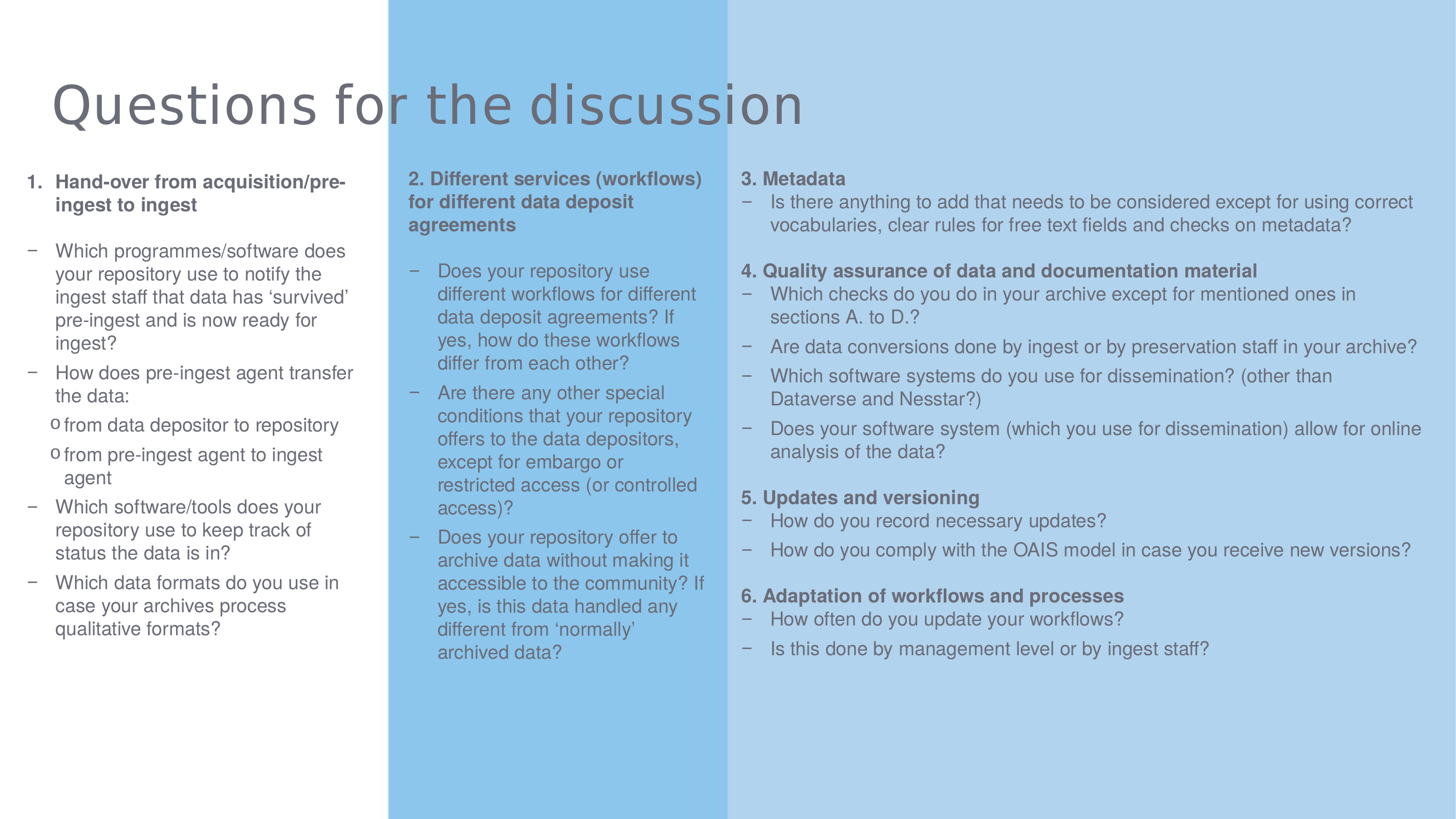

Questions for the discussion
2. Different services (workflows) for different data deposit agreements

Does your repository use different workflows for different data deposit agreements? If yes, how do these workflows differ from each other?
Are there any other special conditions that your repository offers to the data depositors, except for embargo or restricted access (or controlled access)?
Does your repository offer to archive data without making it accessible to the community? If yes, is this data handled any different from ‘normally’ archived data?

3. Metadata
Is there anything to add that needs to be considered except for using correct vocabularies, clear rules for free text fields and checks on metadata?

4. Quality assurance of data and documentation material
Which checks do you do in your archive except for mentioned ones in sections A. to D.?
Are data conversions done by ingest or by preservation staff in your archive?
Which software systems do you use for dissemination? (other than Dataverse and Nesstar?)
Does your software system (which you use for dissemination) allow for online analysis of the data?

5. Updates and versioning
How do you record necessary updates?
How do you comply with the OAIS model in case you receive new versions?

6. Adaptation of workflows and processes
How often do you update your workflows?
Is this done by management level or by ingest staff?

Hand-over from acquisition/pre-ingest to ingest

Which programmes/software does your repository use to notify the ingest staff that data has ‘survived’ pre-ingest and is now ready for ingest?
How does pre-ingest agent transfer the data:
from data depositor to repository
from pre-ingest agent to ingest agent
Which software/tools does your repository use to keep track of status the data is in?
Which data formats do you use in case your archives process qualitative formats?